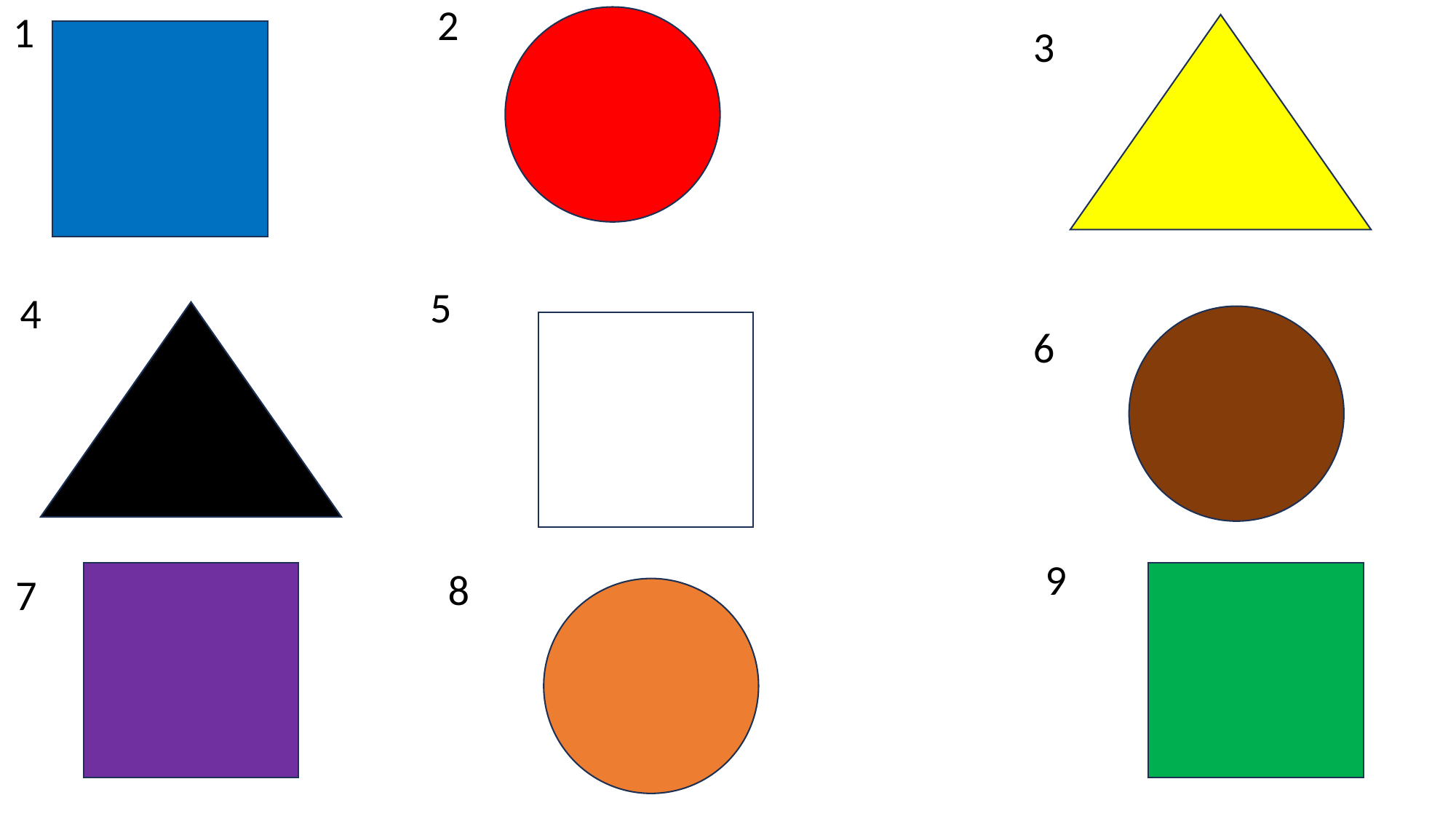

1
2

3

5
4

6
9
8
7